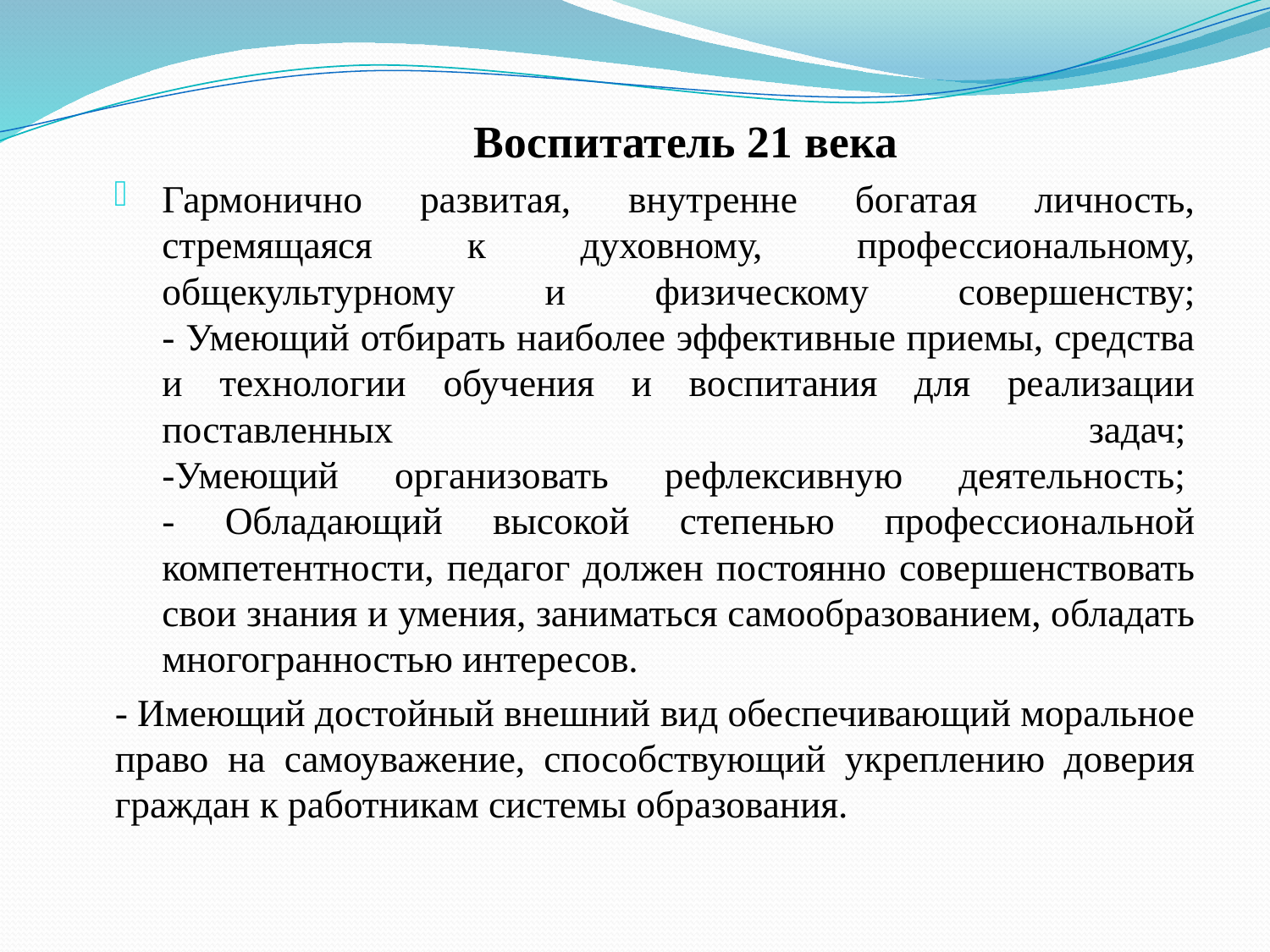

Воспитатель 21 века
Гармонично развитая, внутренне богатая личность, стремящаяся к духовному, профессиональному, общекультурному и физическому совершенству;
- Умеющий отбирать наиболее эффективные приемы, средства и технологии обучения и воспитания для реализации поставленных задач; 
-Умеющий организовать рефлексивную деятельность; 
- Обладающий высокой степенью профессиональной компетентности, педагог должен постоянно совершенствовать свои знания и умения, заниматься самообразованием, обладать многогранностью интересов.
- Имеющий достойный внешний вид обеспечивающий моральное право на самоуважение, способствующий укреплению доверия граждан к работникам системы образования.